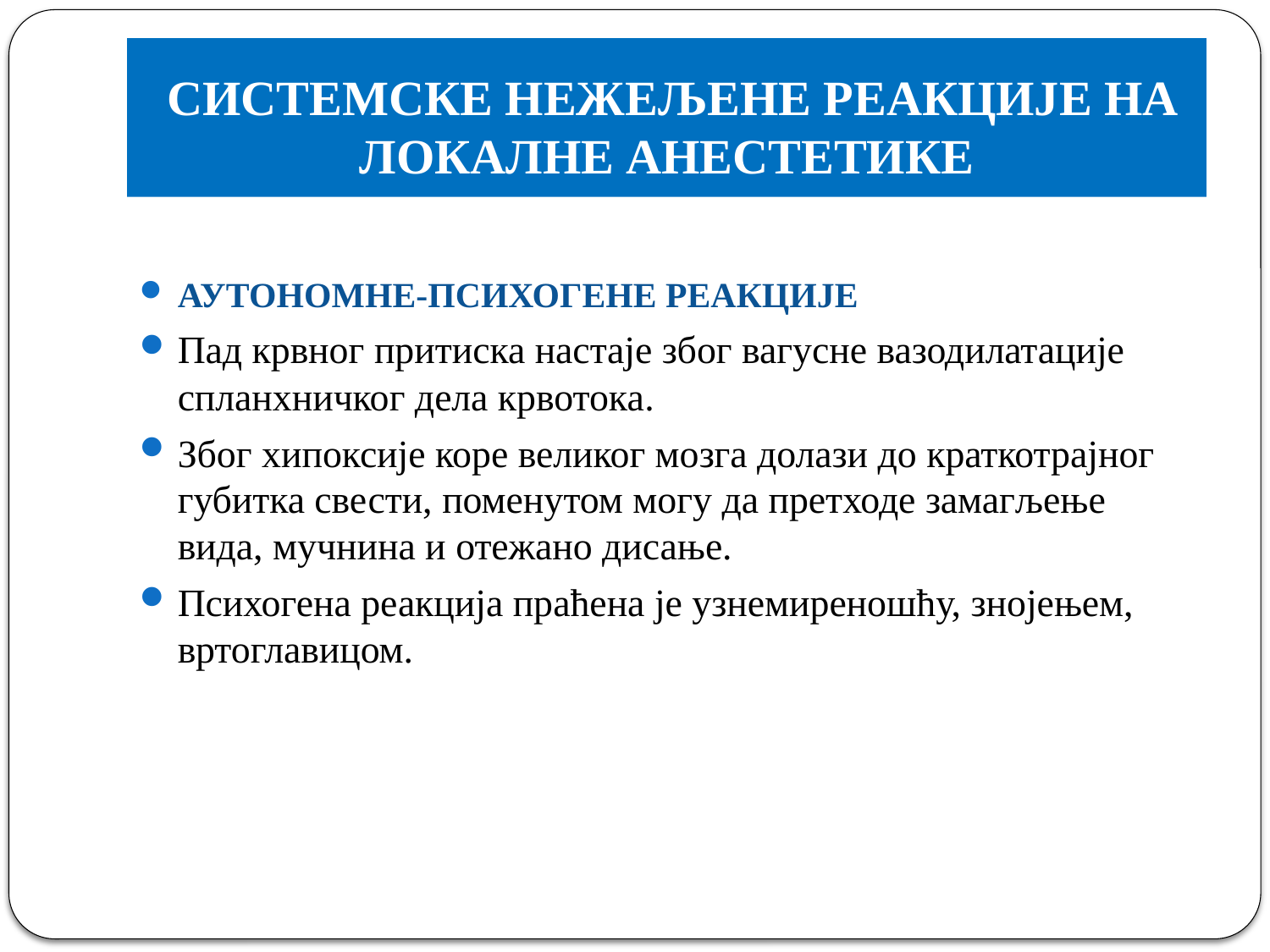

# СИСТЕМСКЕ НЕЖЕЉЕНЕ РЕАКЦИЈЕ НА ЛОКАЛНЕ АНЕСТЕТИКЕ

АУТОНОМНЕ-ПСИХОГЕНЕ РЕАКЦИЈЕ
Пад крвног притиска настаје због вагусне вазодилатације  спланхничког дела крвотока.
Због хипоксије коре великог мозга долази до краткотрајног губитка свести, поменутом могу да претходе замагљење вида, мучнина и отежано дисање.
Психогена реакција праћена је узнемиреношћу, знојењем, вртоглавицом.